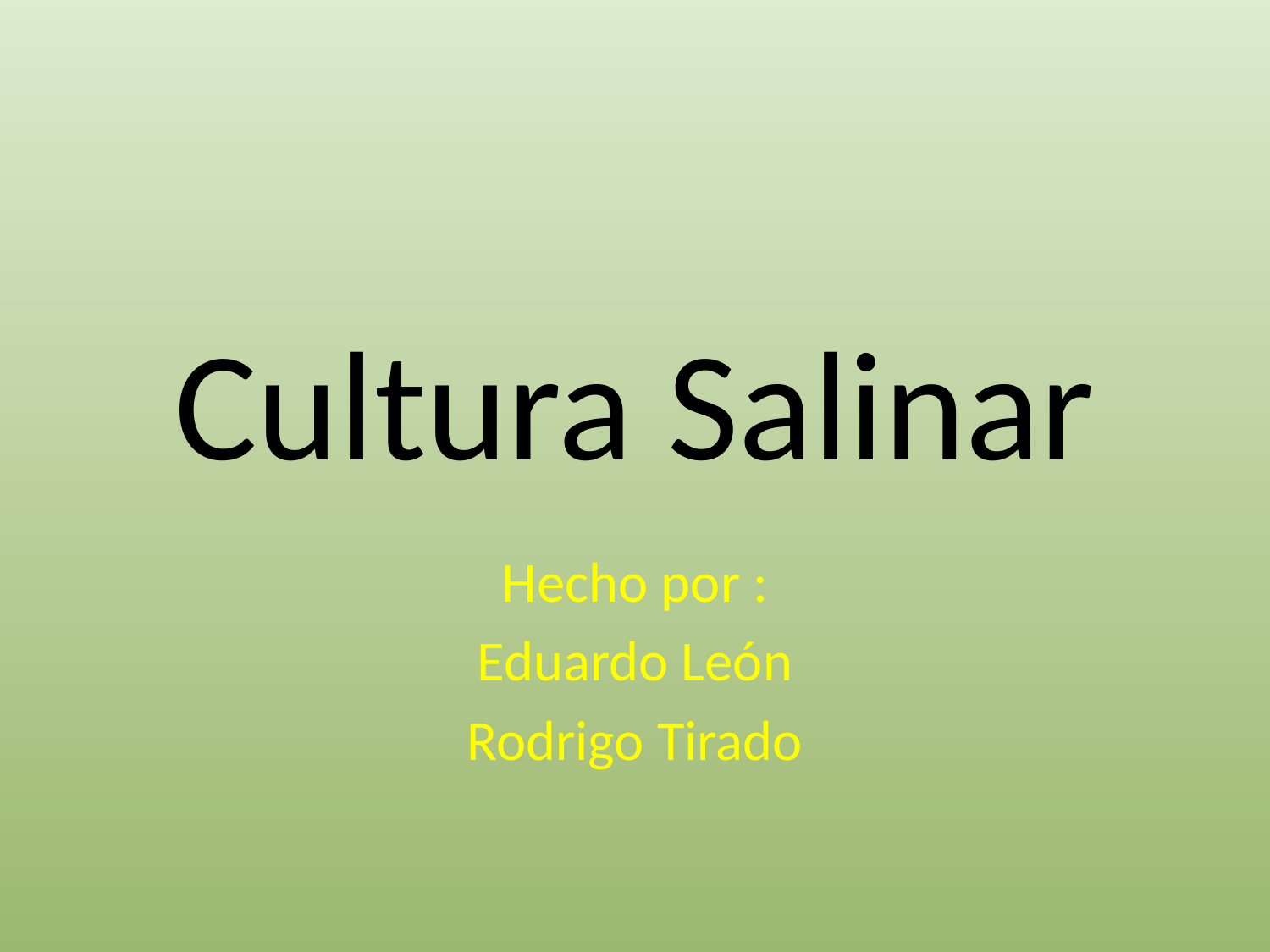

# Cultura Salinar
Hecho por :
Eduardo León
Rodrigo Tirado